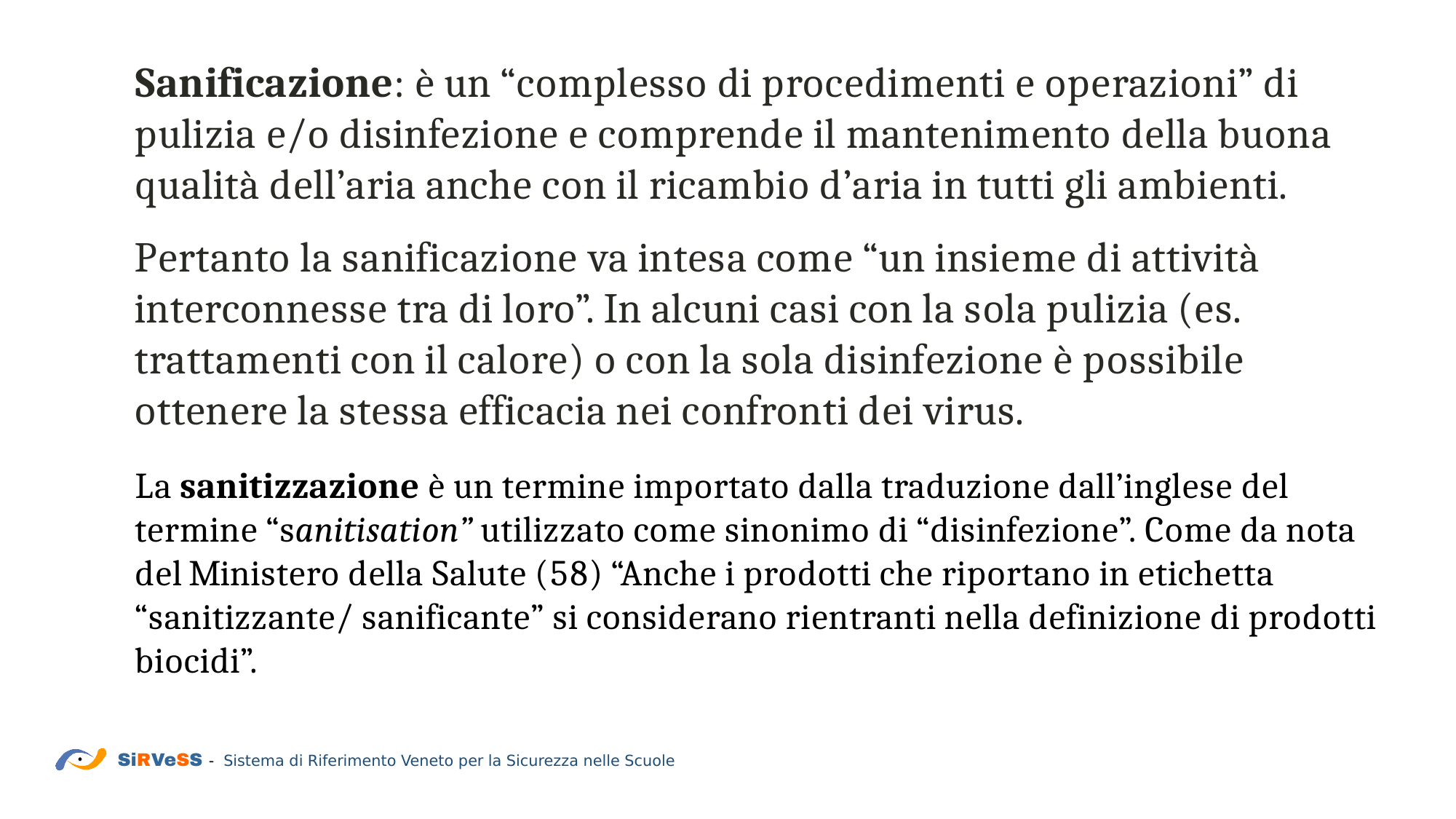

Sanificazione: è un “complesso di procedimenti e operazioni” di pulizia e/o disinfezione e comprende il mantenimento della buona qualità dell’aria anche con il ricambio d’aria in tutti gli ambienti.

Pertanto la sanificazione va intesa come “un insieme di attività interconnesse tra di loro”. In alcuni casi con la sola pulizia (es. trattamenti con il calore) o con la sola disinfezione è possibile ottenere la stessa efficacia nei confronti dei virus.

La sanitizzazione è un termine importato dalla traduzione dall’inglese del termine “sanitisation” utilizzato come sinonimo di “disinfezione”. Come da nota del Ministero della Salute (58) “Anche i prodotti che riportano in etichetta “sanitizzante/ sanificante” si considerano rientranti nella definizione di prodotti biocidi”.